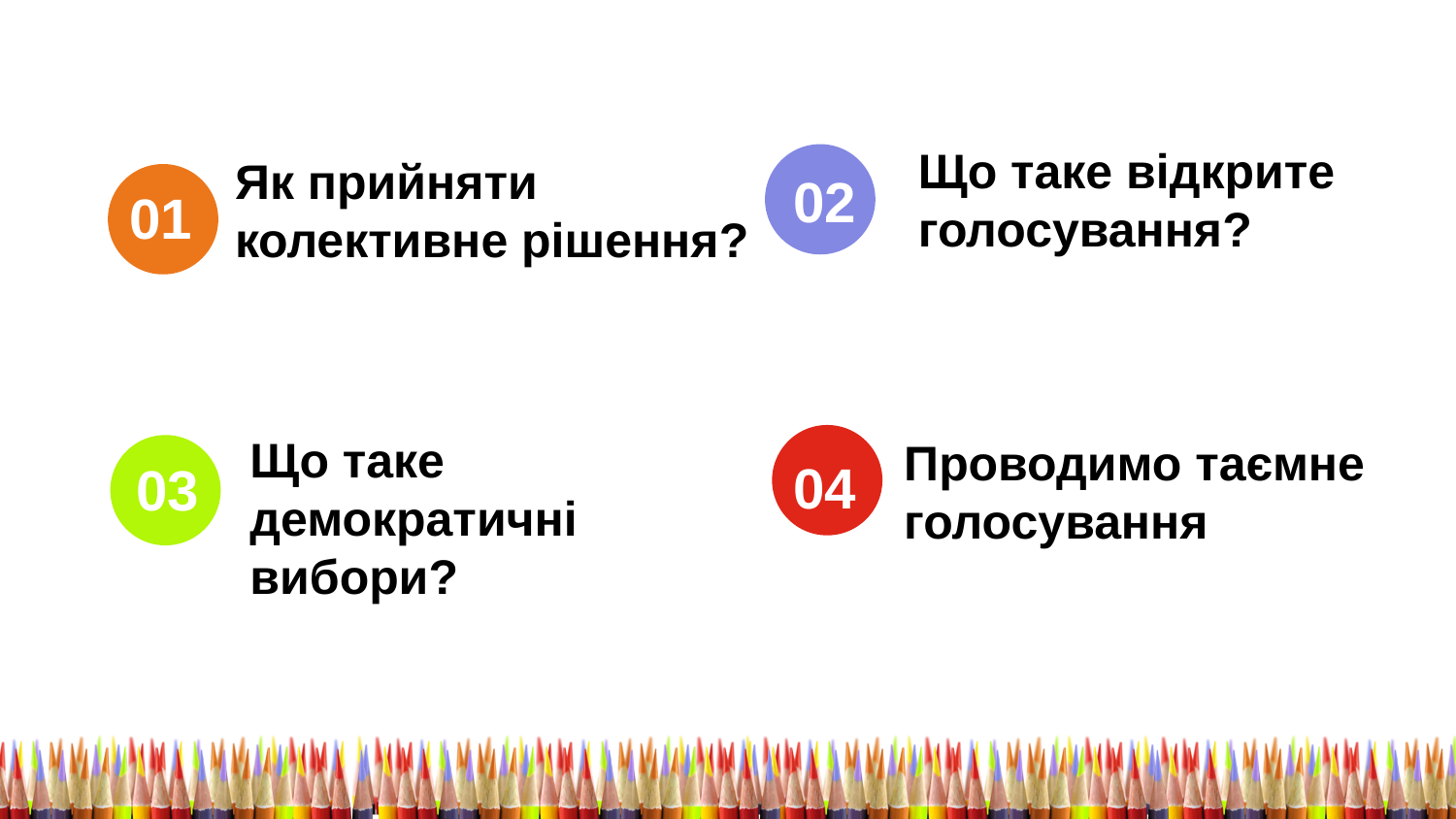

Що таке відкрите голосування?
Як прийняти
колективне рішення?

02
01
Що таке
демократичні
вибори?

Проводимо таємне голосування

04
03